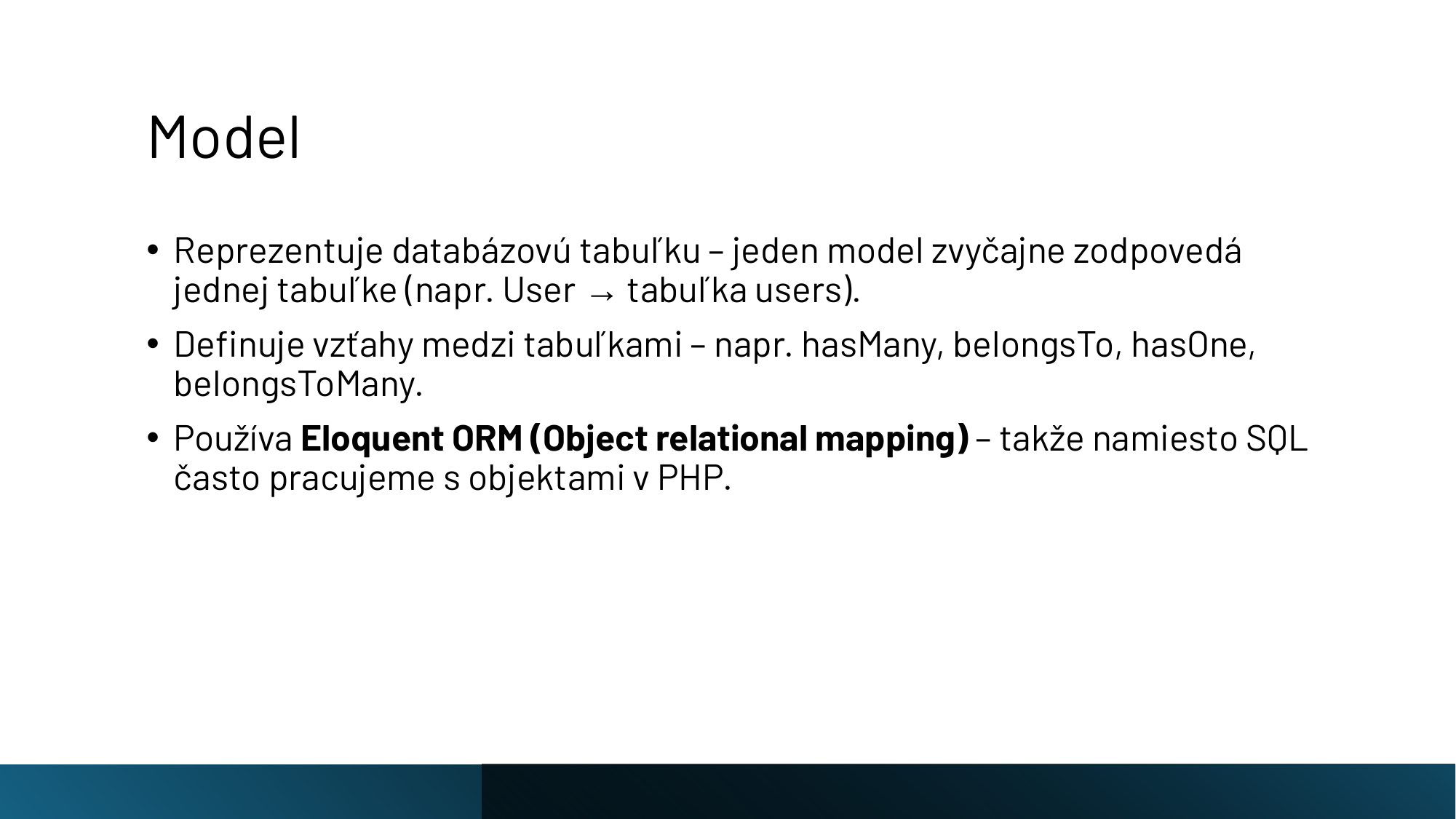

# Model
Reprezentuje databázovú tabuľku – jeden model zvyčajne zodpovedá jednej tabuľke (napr. User → tabuľka users).
Definuje vzťahy medzi tabuľkami – napr. hasMany, belongsTo, hasOne, belongsToMany.
Používa Eloquent ORM (Object relational mapping) – takže namiesto SQL často pracujeme s objektami v PHP.